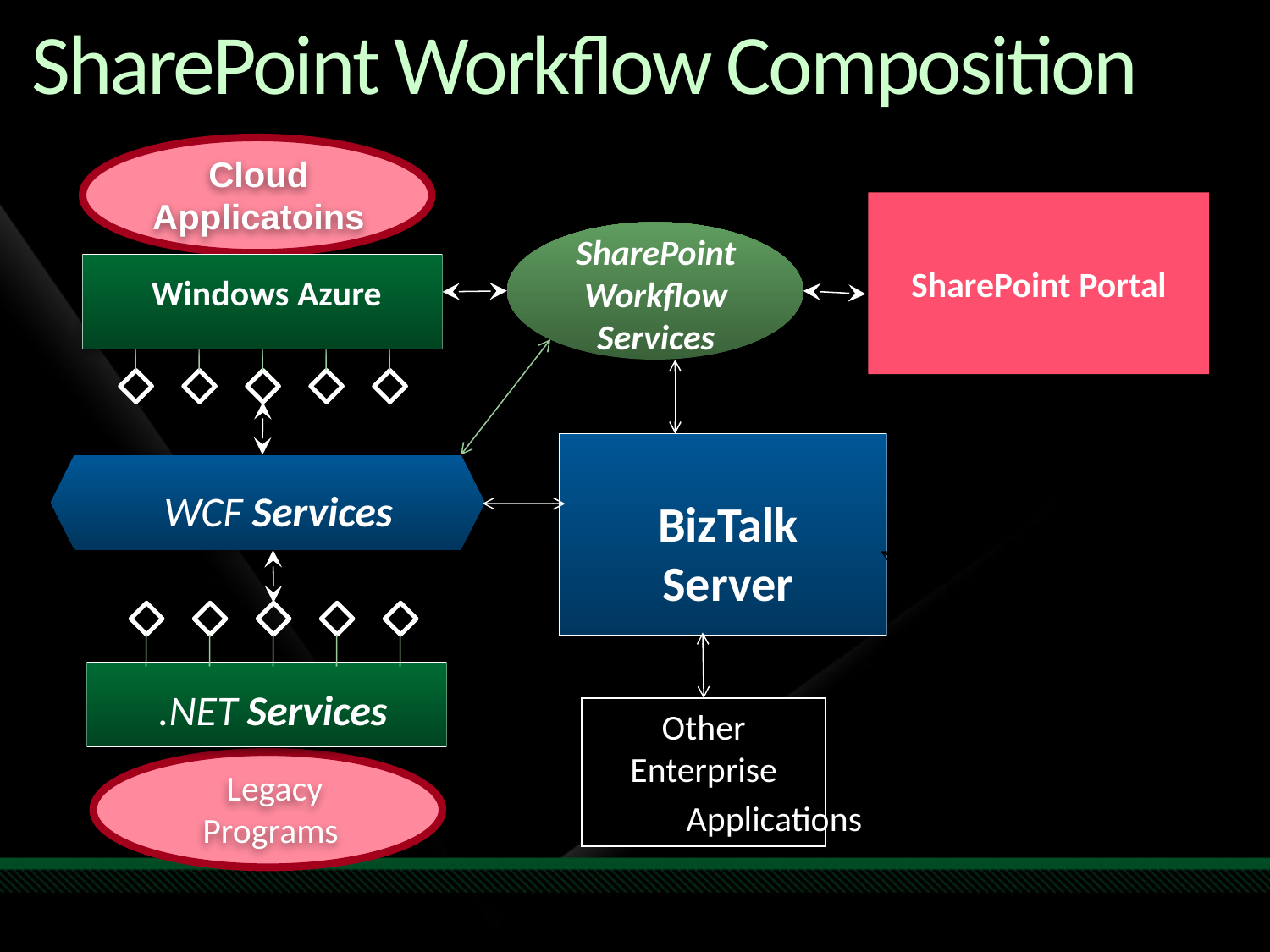

# SharePoint Workflow Composition

Cloud Applicatoins
SharePoint Portal

SharePoint
Workflow Services

 Windows Azure

BizTalk Server

WCF Services

.NET Services
Other
Enterprise
	          Applications

 Legacy
Programs